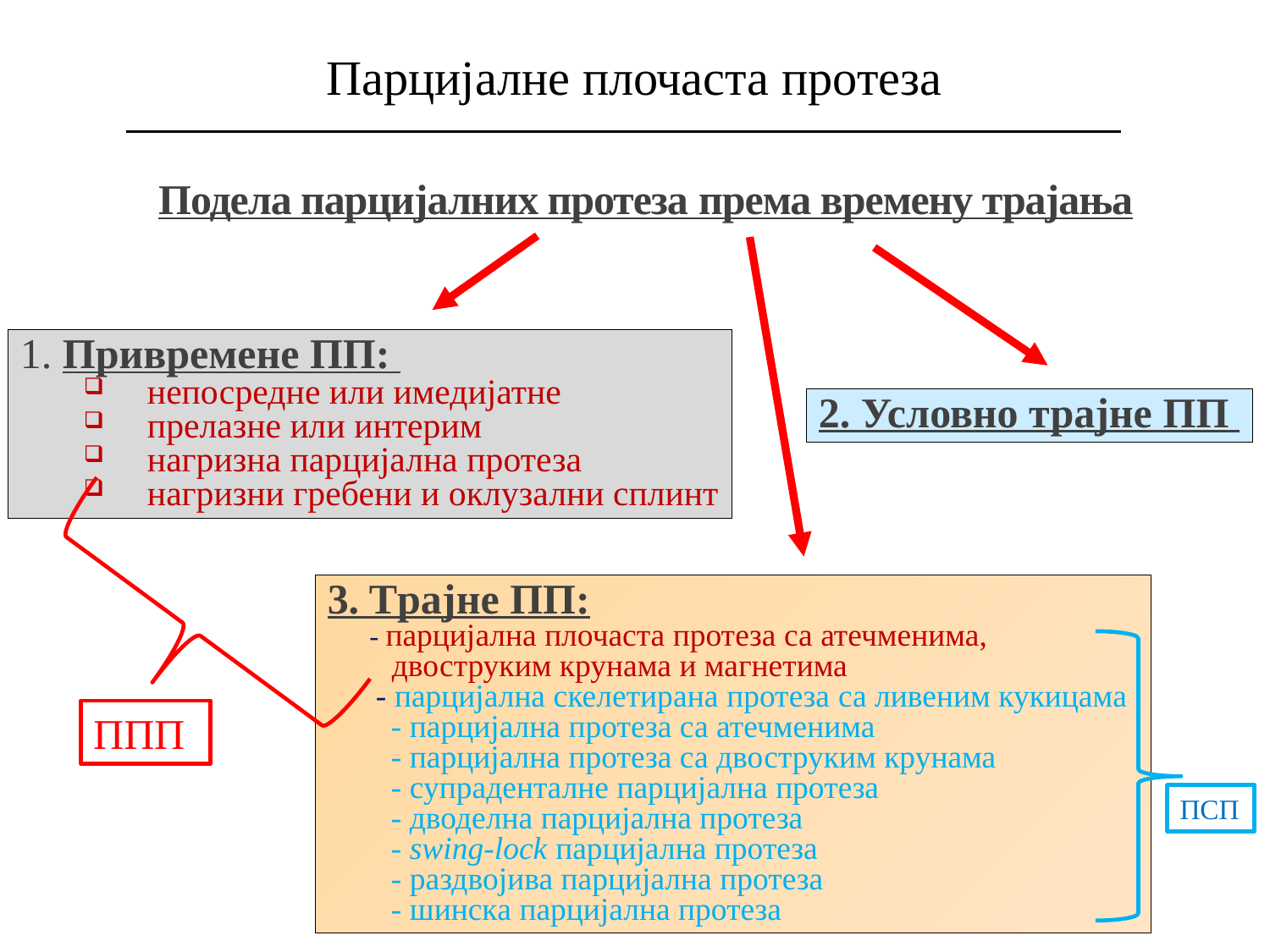

Парцијалне плочаста протеза
# Подела парцијалних протеза према времену трајања
1. Привремене ПП:
непосредне или имедијатне
прелазне или интерим
нагризна парцијална протеза
нагризни гребени и оклузални сплинт
2. Условно трајне ПП

3. Tрајнe ПП:
      - парцијална плочаста протеза са атечменима,
        двоструким крунама и магнетима
      - парцијална скелетирана протеза са ливеним кукицама
- парцијална протеза са атечменима
- парцијална протеза са двоструким крунама
- супраденталне парцијална протеза
- дводелна парцијална протеза
- swing-lock парцијална протеза
- раздвојива парцијална протеза
- шинска парцијална протеза

ППП
ПСП